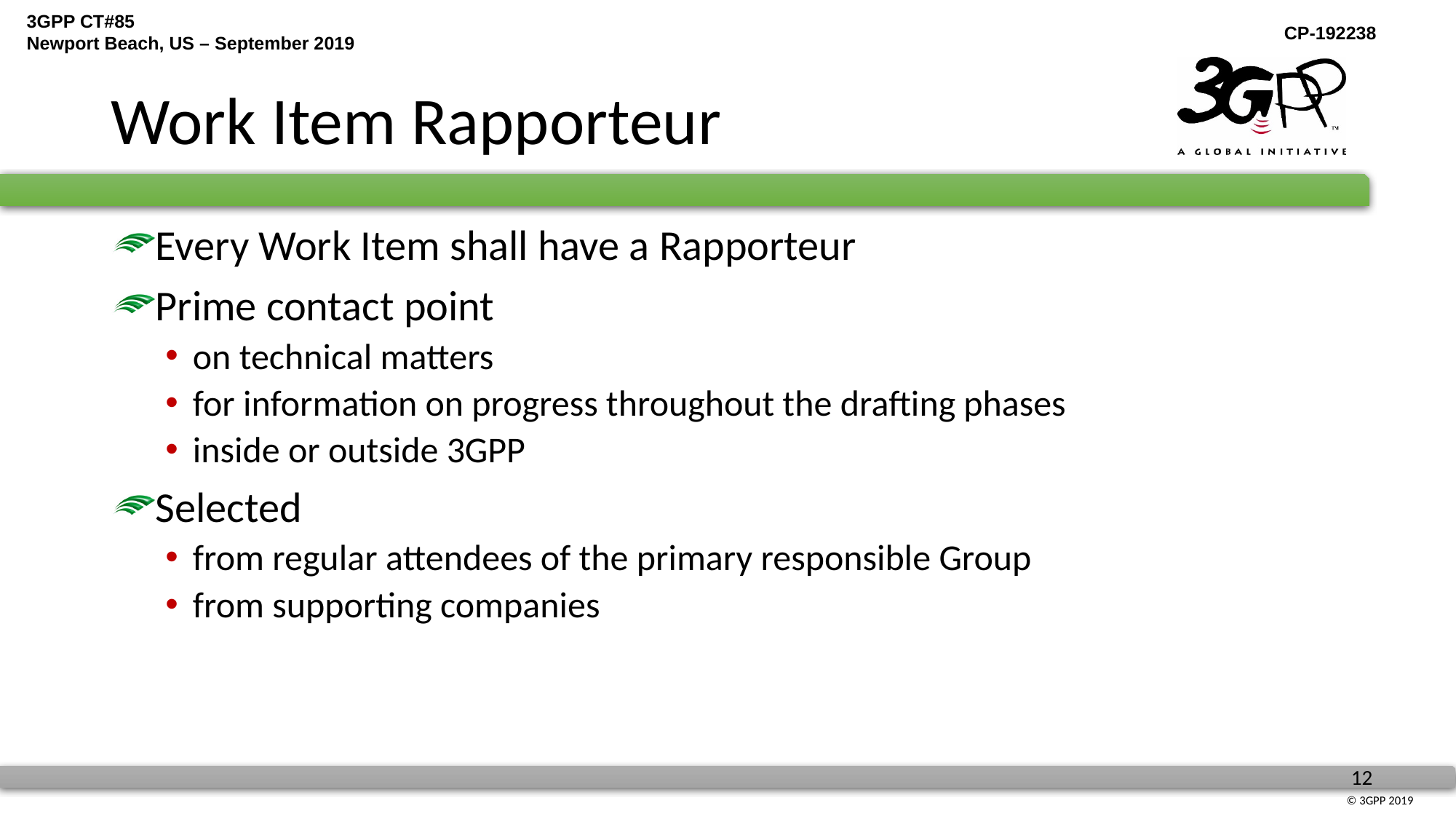

# Work Item Rapporteur
Every Work Item shall have a Rapporteur
Prime contact point
on technical matters
for information on progress throughout the drafting phases
inside or outside 3GPP
Selected
from regular attendees of the primary responsible Group
from supporting companies